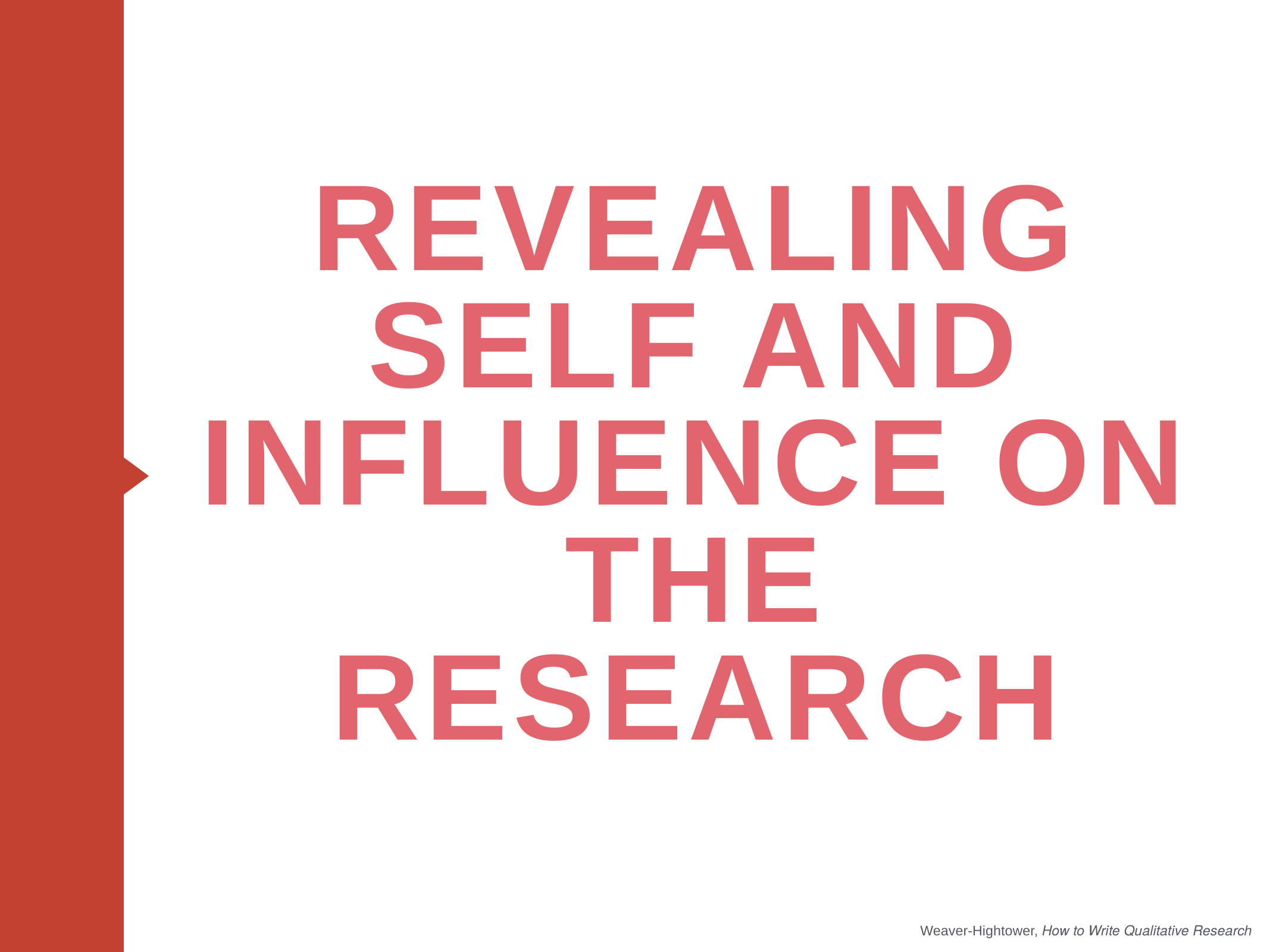

# Revealing self and influence on the Research